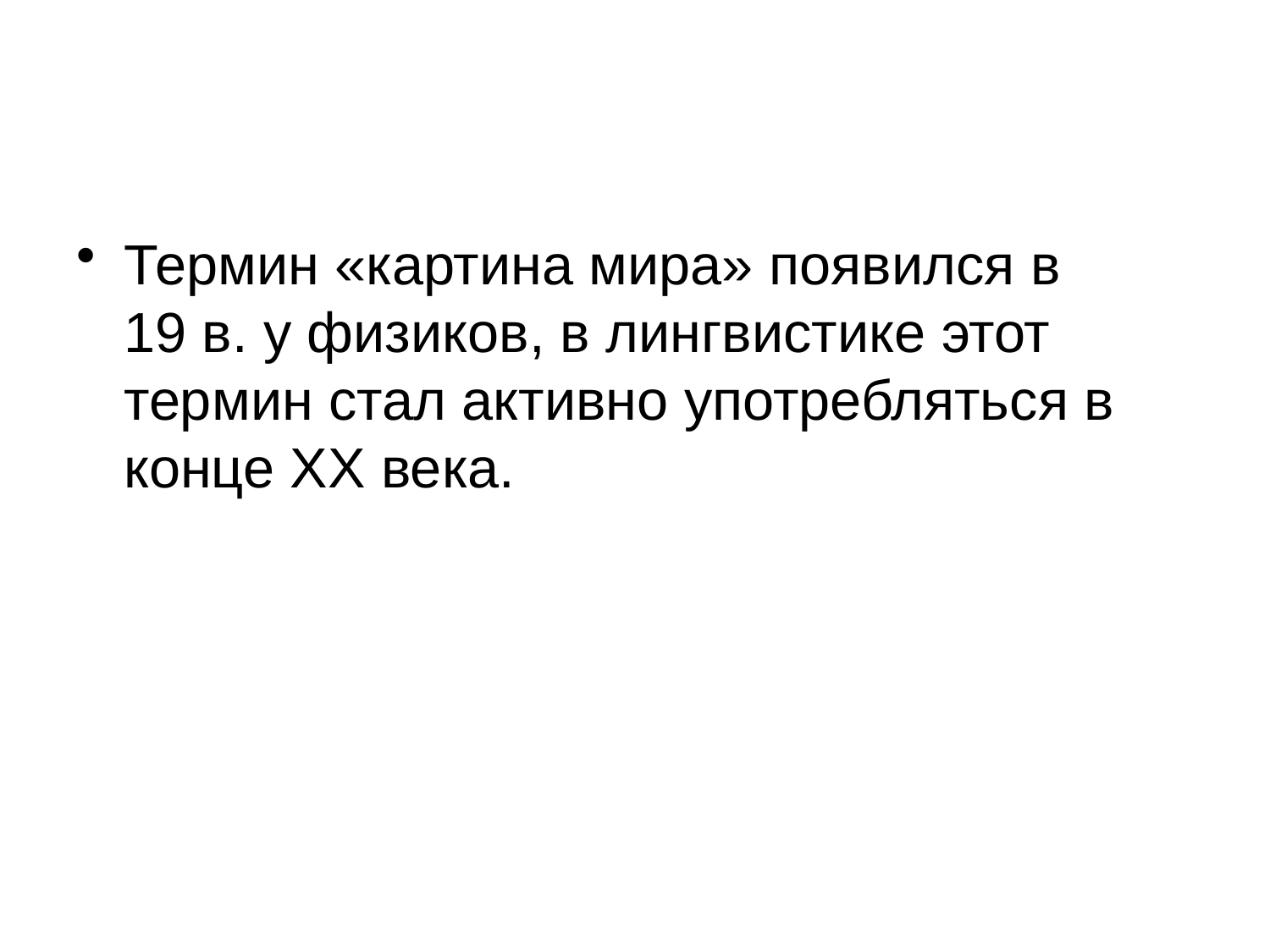

#
Термин «картина мира» появился в 19 в. у физиков, в лингвистике этот термин стал активно употребляться в конце ХХ века.